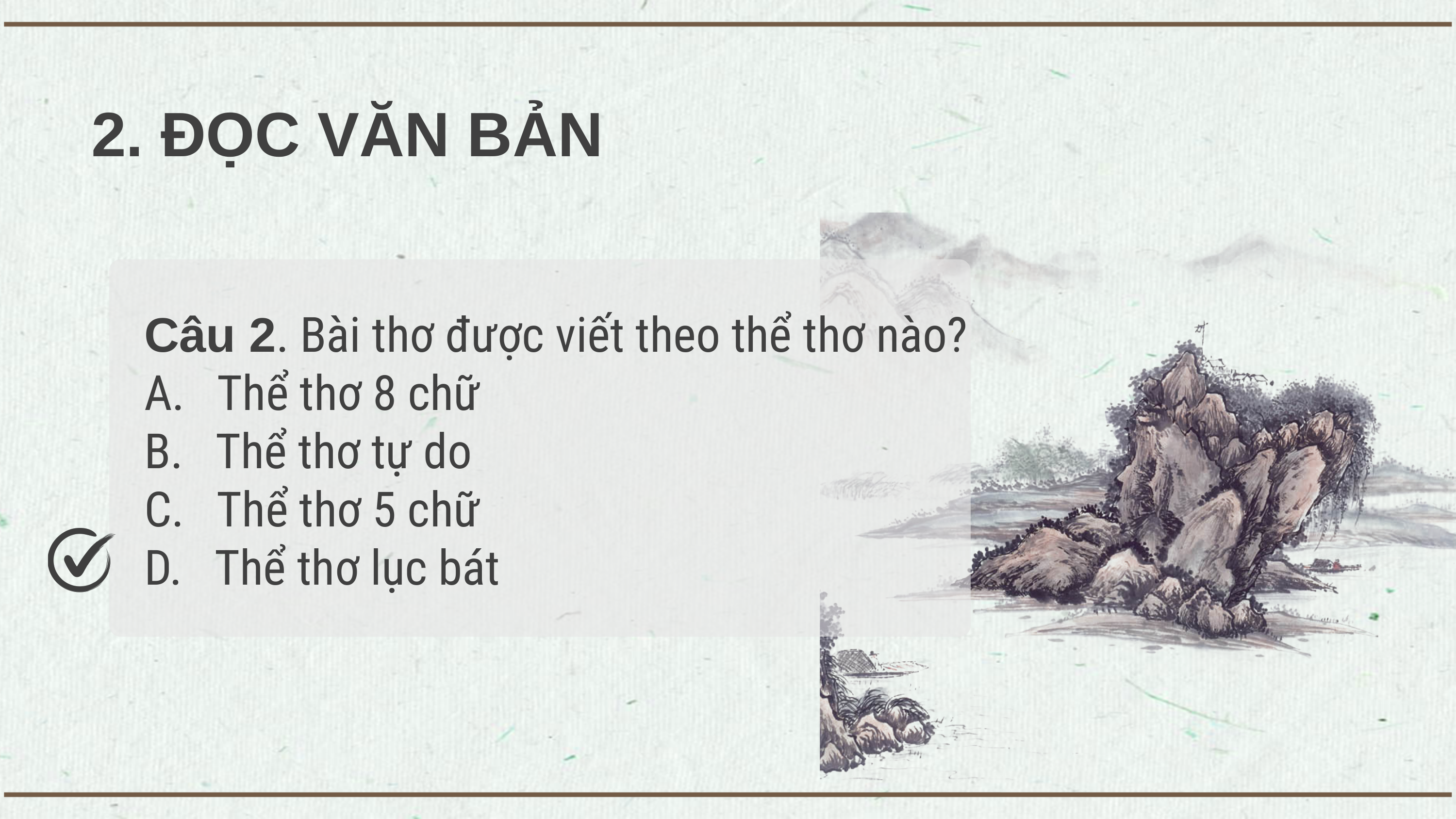

2. ĐỌC VĂN BẢN

Câu 2. Bài thơ được viết theo thể thơ nào?
A.   Thể thơ 8 chữ
B.   Thể thơ tự do
C.   Thể thơ 5 chữ
D.   Thể thơ lục bát